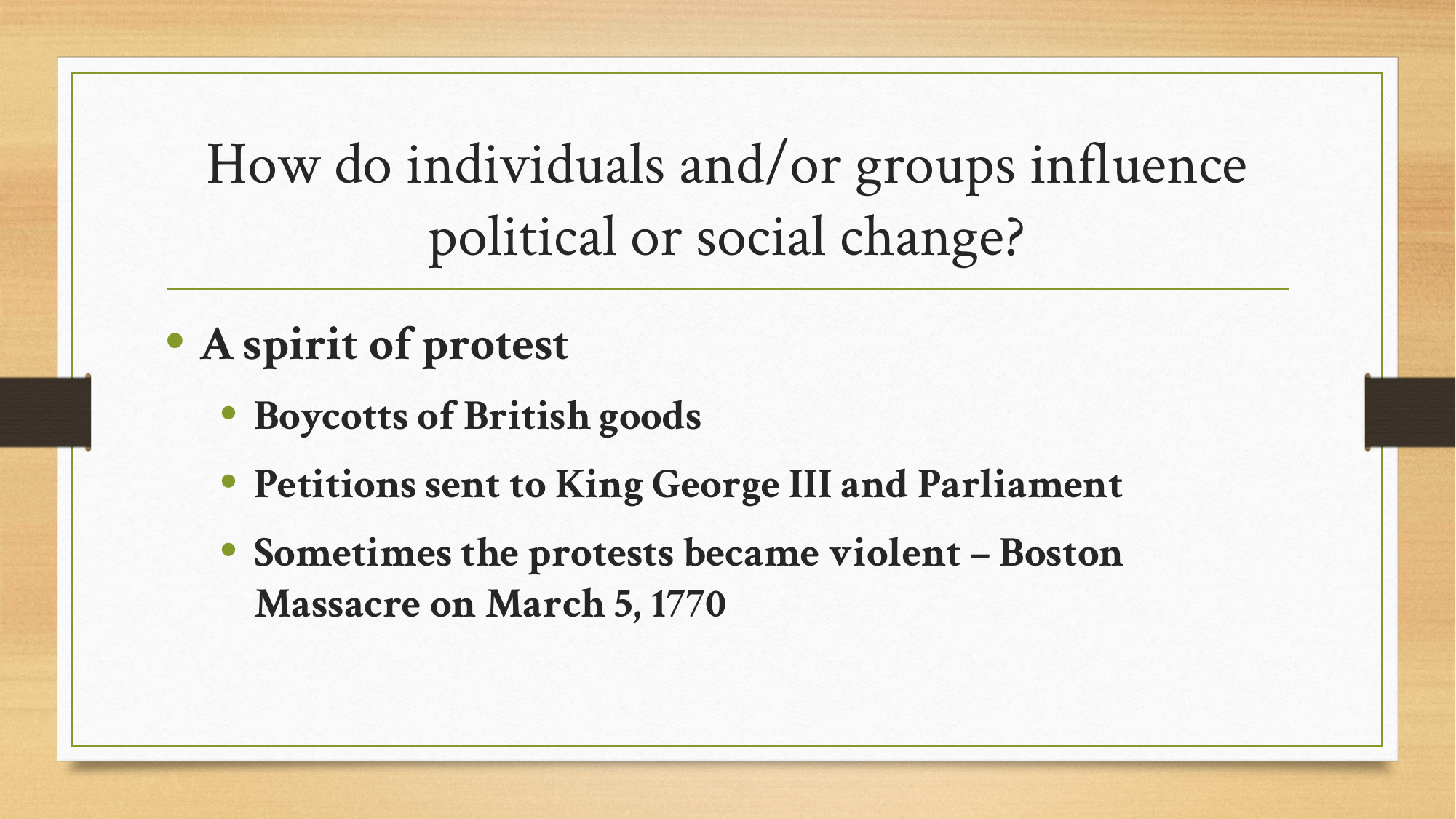

# How do individuals and/or groups influence political or social change?
A spirit of protest
Boycotts of British goods
Petitions sent to King George III and Parliament
Sometimes the protests became violent – Boston Massacre on March 5, 1770